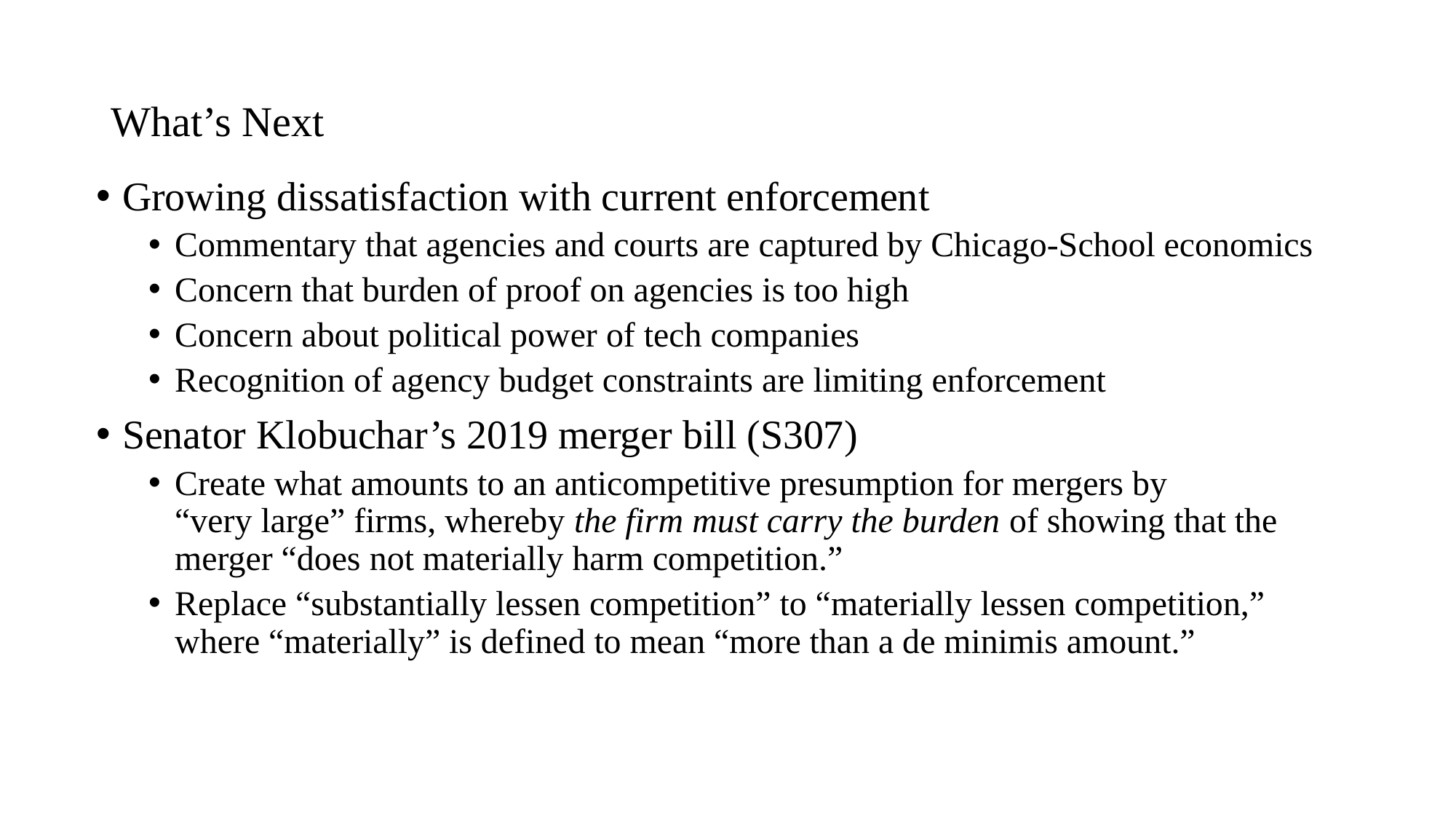

# What’s Next
Growing dissatisfaction with current enforcement
Commentary that agencies and courts are captured by Chicago-School economics
Concern that burden of proof on agencies is too high
Concern about political power of tech companies
Recognition of agency budget constraints are limiting enforcement
Senator Klobuchar’s 2019 merger bill (S307)
Create what amounts to an anticompetitive presumption for mergers by
“very large” firms, whereby the firm must carry the burden of showing that the merger “does not materially harm competition.”
Replace “substantially lessen competition” to “materially lessen competition,” where “materially” is defined to mean “more than a de minimis amount.”